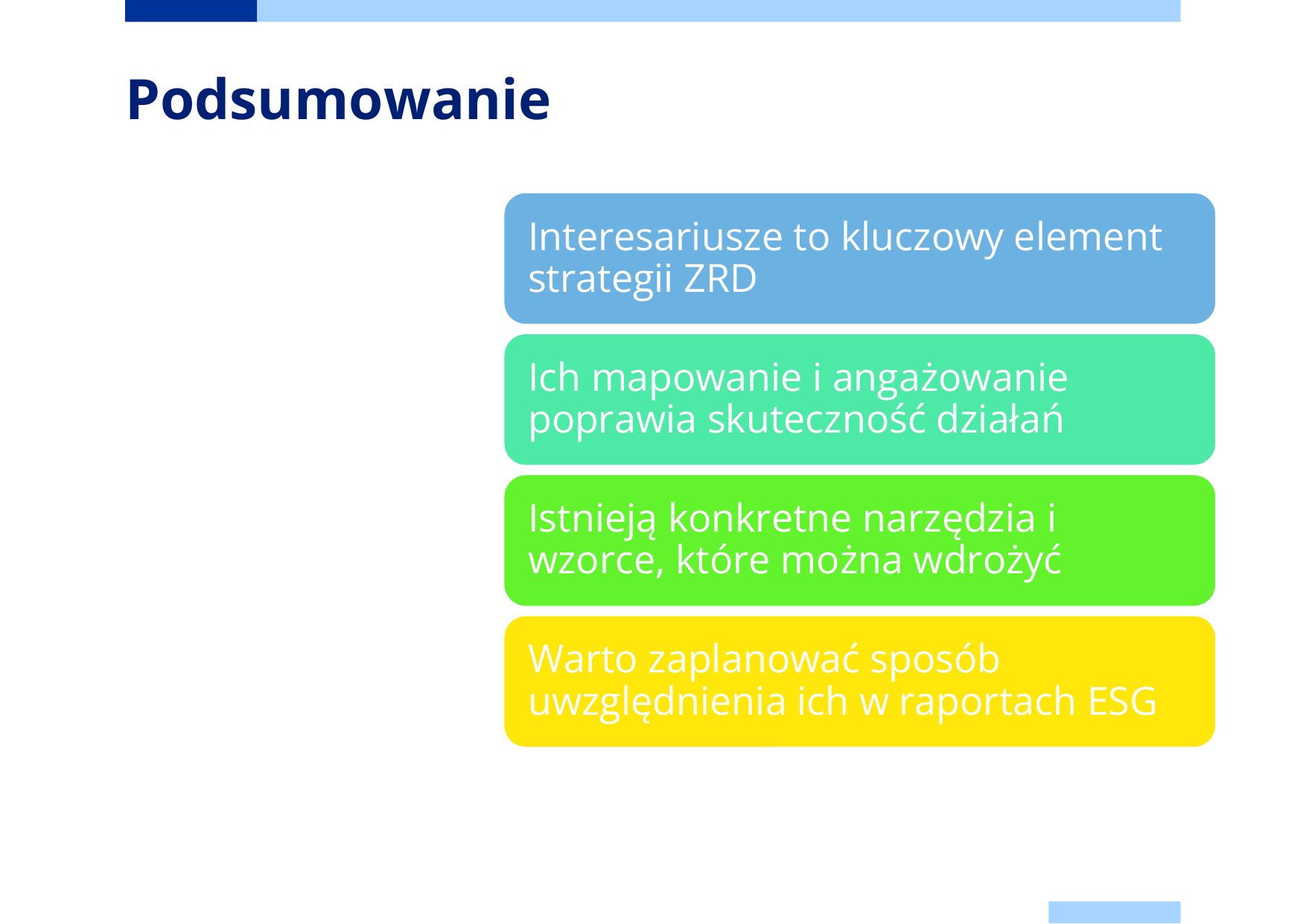

# Podsumowanie
Interesariusze to kluczowy element strategii ZRD
Ich mapowanie i angażowanie poprawia skuteczność działań
Istnieją konkretne narzędzia i wzorce, które można wdrożyć
Warto zaplanować sposób uwzględnienia ich w raportach ESG